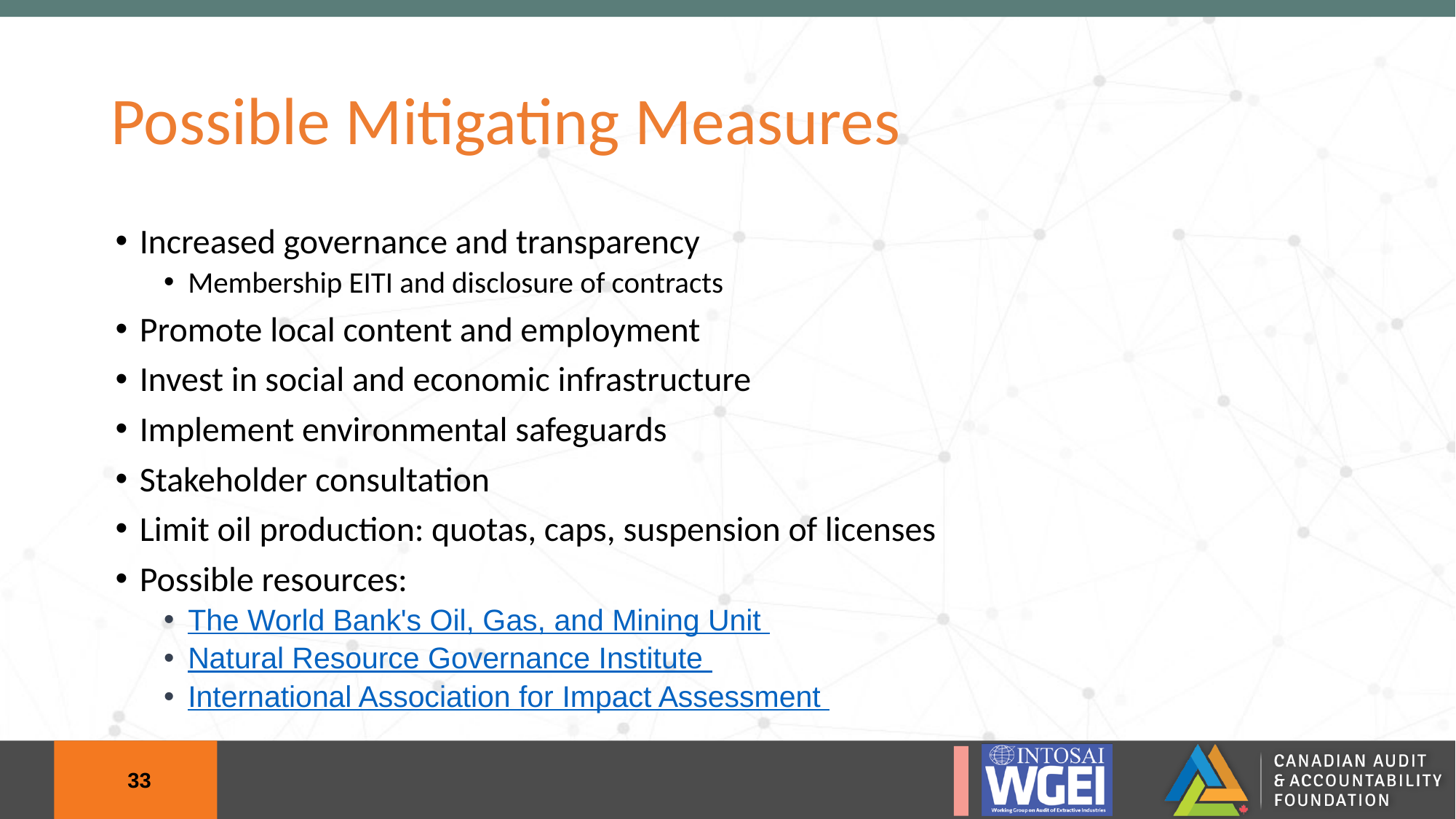

# Possible Mitigating Measures
Increased governance and transparency
Membership EITI and disclosure of contracts
Promote local content and employment
Invest in social and economic infrastructure
Implement environmental safeguards
Stakeholder consultation
Limit oil production: quotas, caps, suspension of licenses
Possible resources:
The World Bank's Oil, Gas, and Mining Unit
Natural Resource Governance Institute
International Association for Impact Assessment